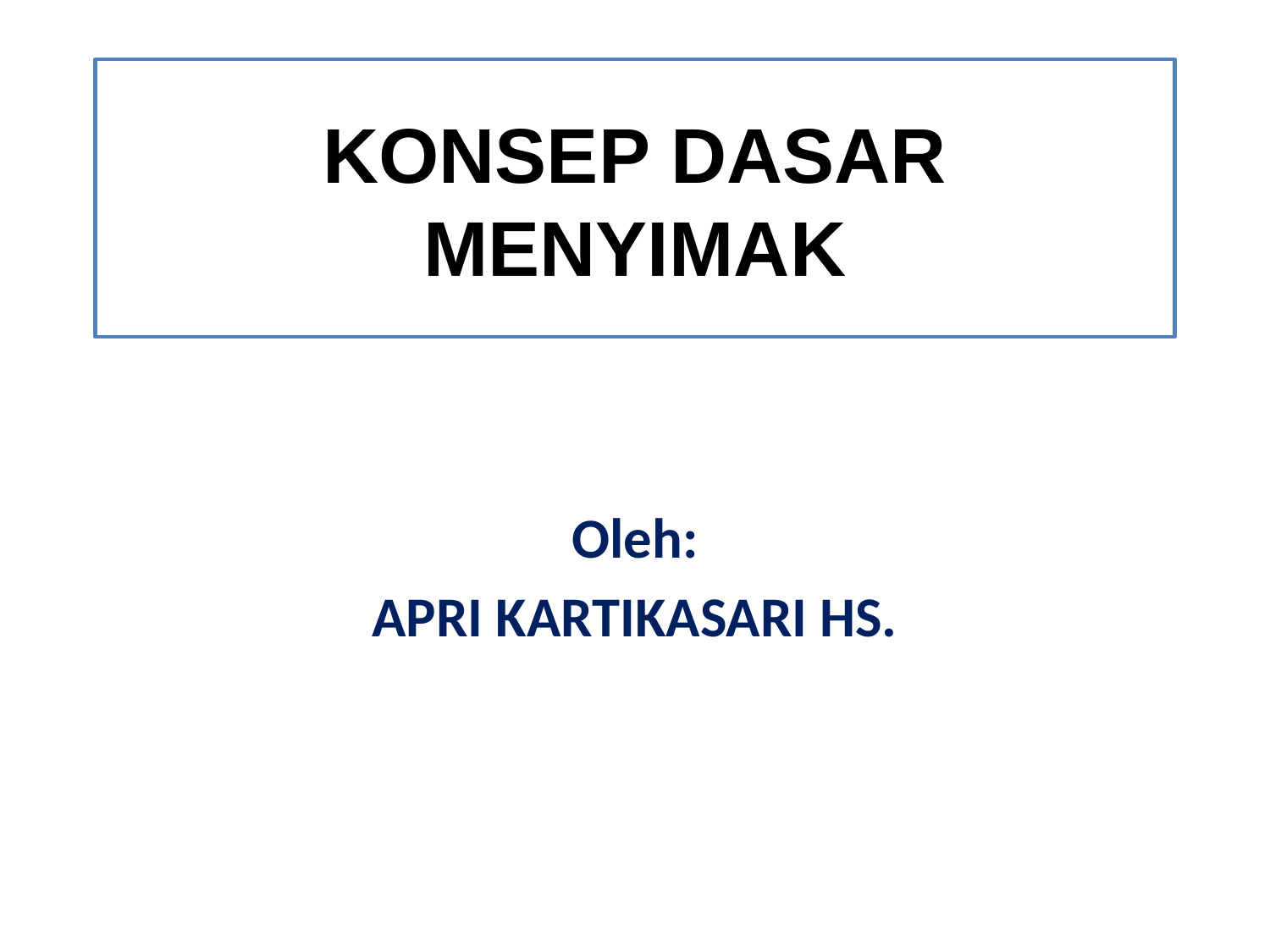

# KONSEP DASAR MENYIMAK

Oleh:
APRI KARTIKASARI HS.